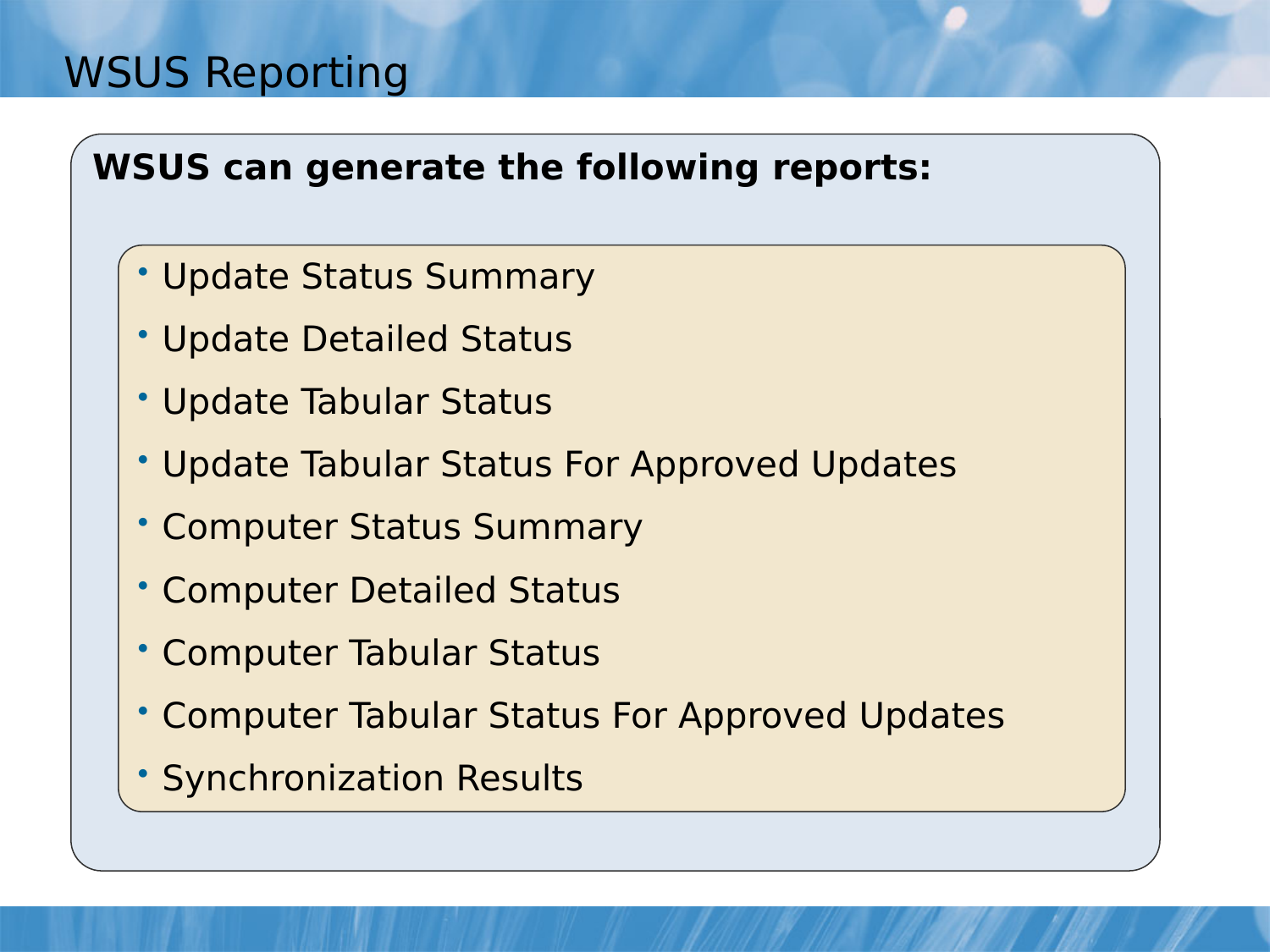

# WSUS Reporting
WSUS can generate the following reports:

Update Status Summary
Update Detailed Status
Update Tabular Status
Update Tabular Status For Approved Updates
Computer Status Summary
Computer Detailed Status
Computer Tabular Status
Computer Tabular Status For Approved Updates
Synchronization Results